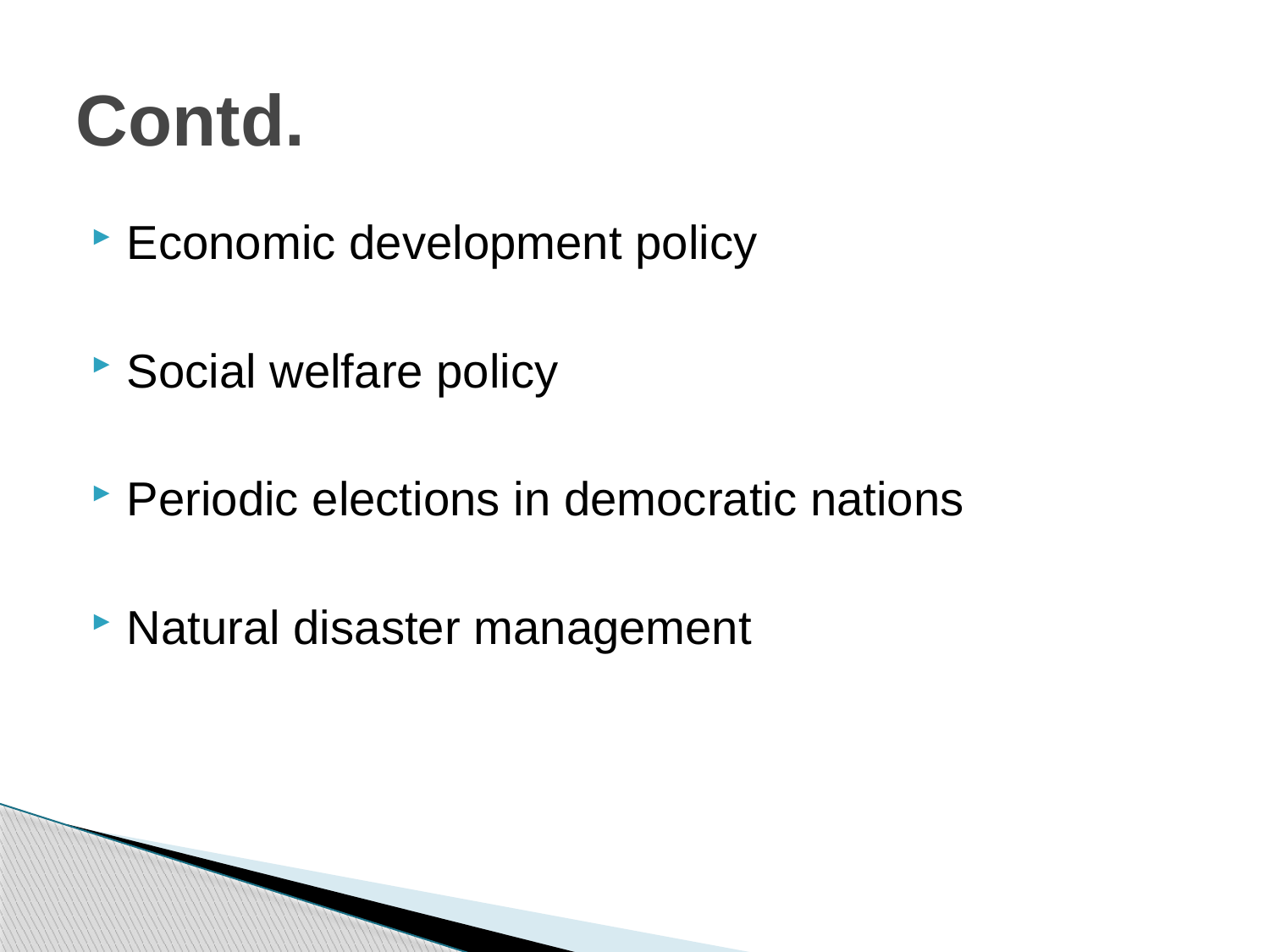

# Contd.
Economic development policy

Social welfare policy

Periodic elections in democratic nations

Natural disaster management